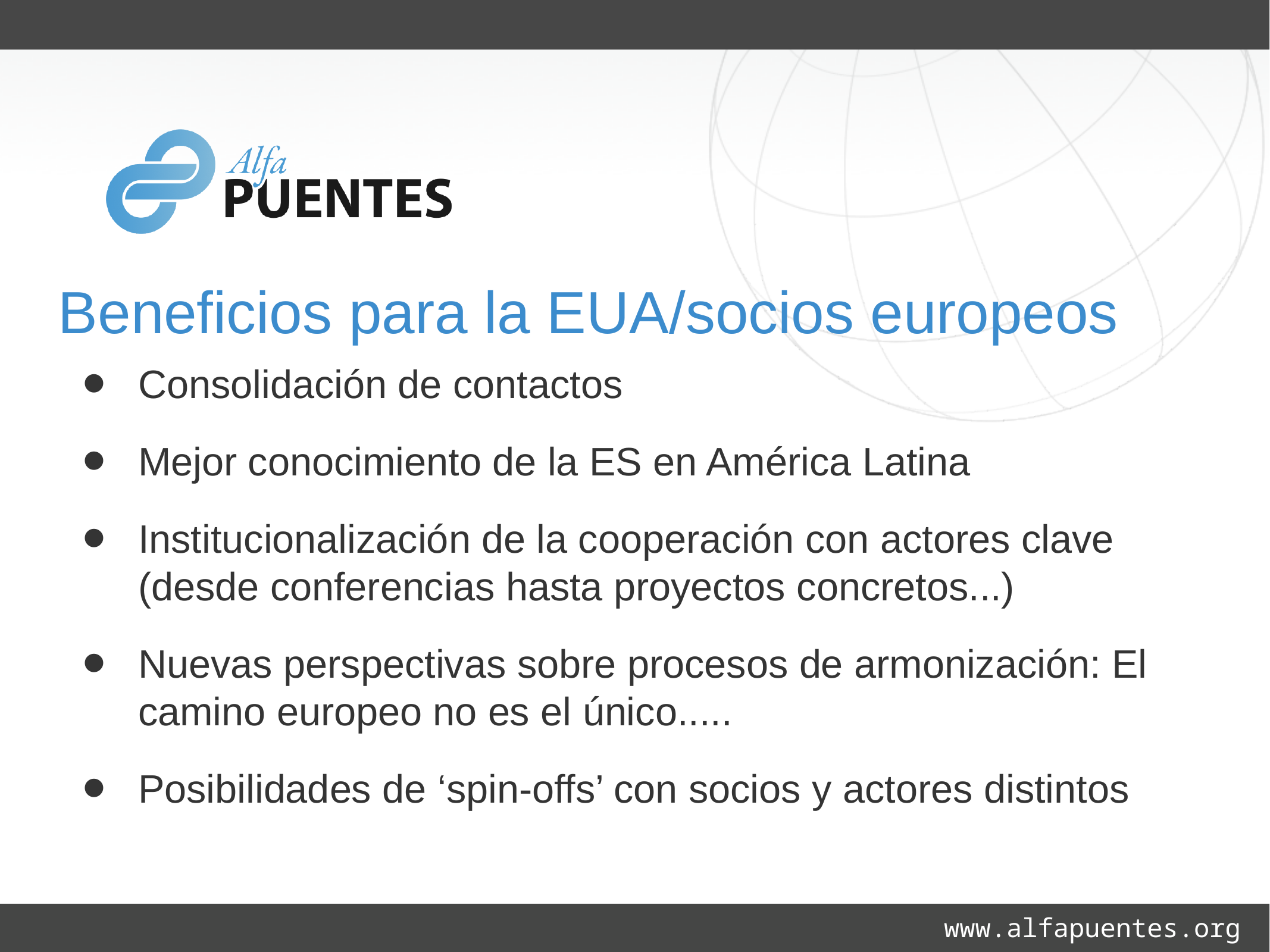

# Beneficios para la EUA/socios europeos
Consolidación de contactos
Mejor conocimiento de la ES en América Latina
Institucionalización de la cooperación con actores clave (desde conferencias hasta proyectos concretos...)
Nuevas perspectivas sobre procesos de armonización: El camino europeo no es el único.....
Posibilidades de ‘spin-offs’ con socios y actores distintos